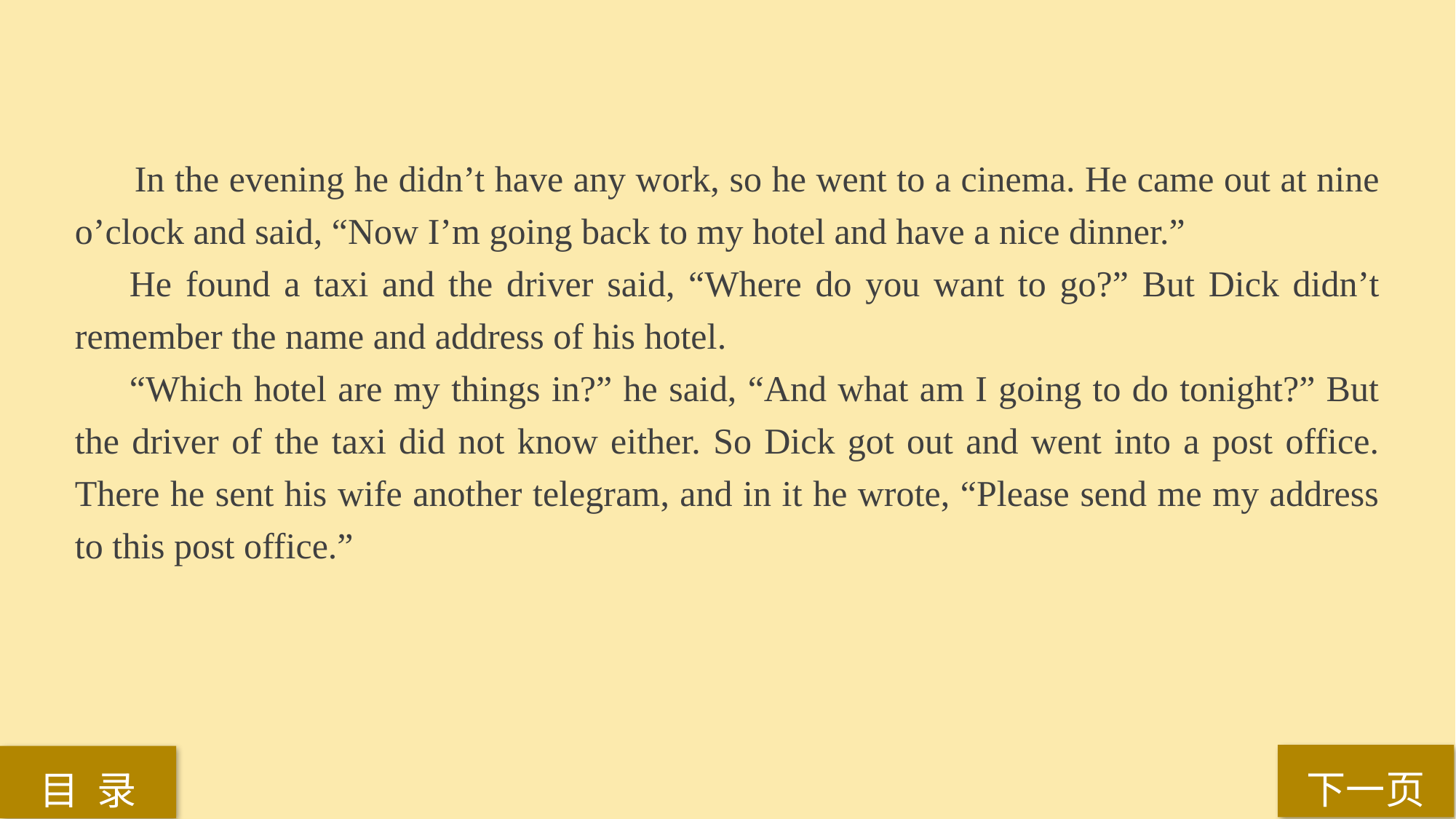

In the evening he didn’t have any work, so he went to a cinema. He came out at nine o’clock and said, “Now I’m going back to my hotel and have a nice dinner.”
He found a taxi and the driver said, “Where do you want to go?” But Dick didn’t remember the name and address of his hotel.
“Which hotel are my things in?” he said, “And what am I going to do tonight?” But the driver of the taxi did not know either. So Dick got out and went into a post office. There he sent his wife another telegram, and in it he wrote, “Please send me my address to this post office.”